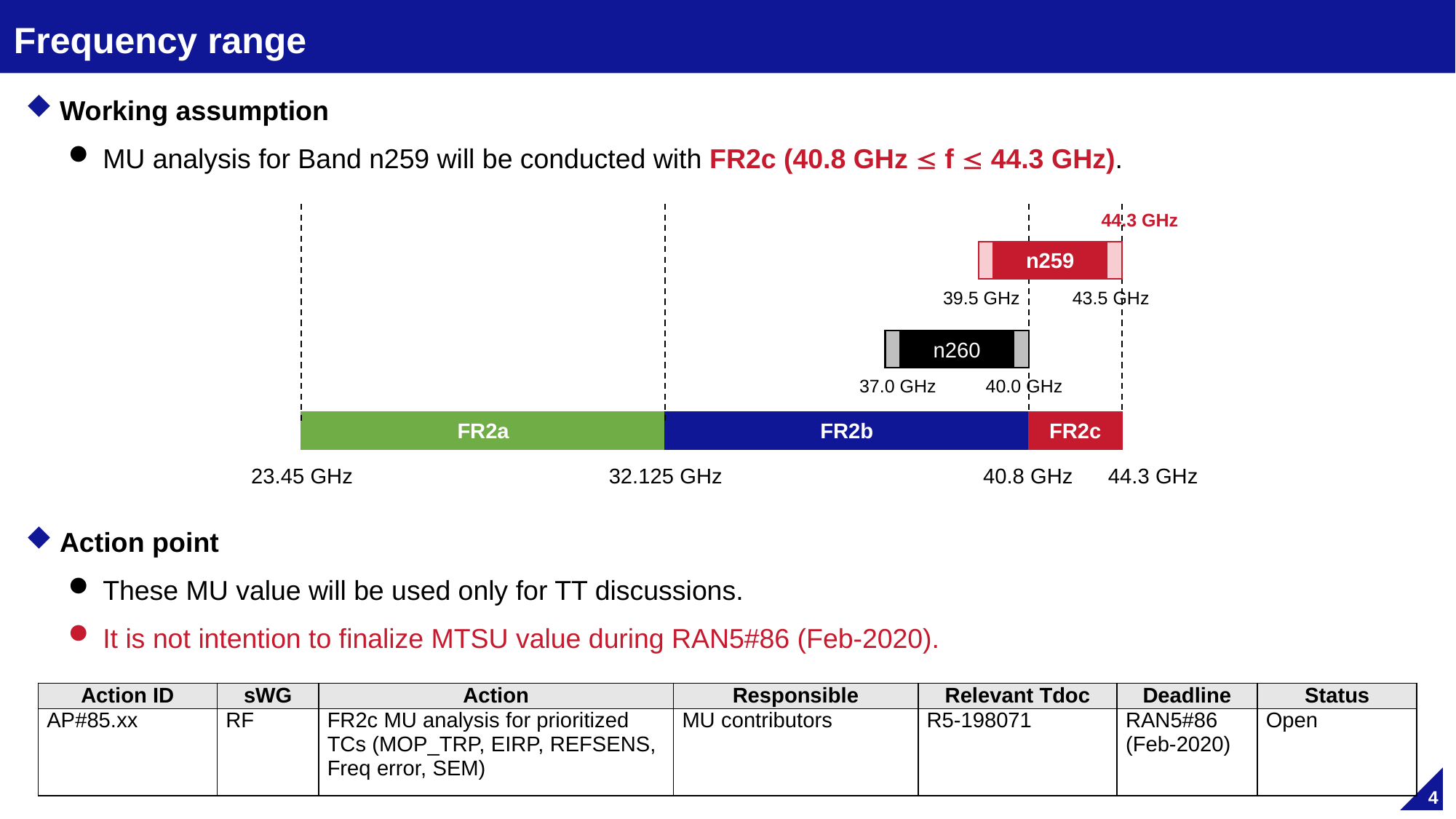

# Frequency range
Working assumption
MU analysis for Band n259 will be conducted with FR2c (40.8 GHz ≤ f ≤ 44.3 GHz).

Action point
These MU value will be used only for TT discussions.
It is not intention to finalize MTSU value during RAN5#86 (Feb-2020).
44.3 GHz

n259
39.5 GHz
43.5 GHz

n260
37.0 GHz
40.0 GHz
FR2a
FR2b
FR2c
23.45 GHz
32.125 GHz
40.8 GHz
44.3 GHz
| Action ID | sWG | Action | Responsible | Relevant Tdoc | Deadline | Status |
| --- | --- | --- | --- | --- | --- | --- |
| AP#85.xx | RF | FR2c MU analysis for prioritized TCs (MOP\_TRP, EIRP, REFSENS, Freq error, SEM) | MU contributors | R5-198071 | RAN5#86 (Feb-2020) | Open |
4